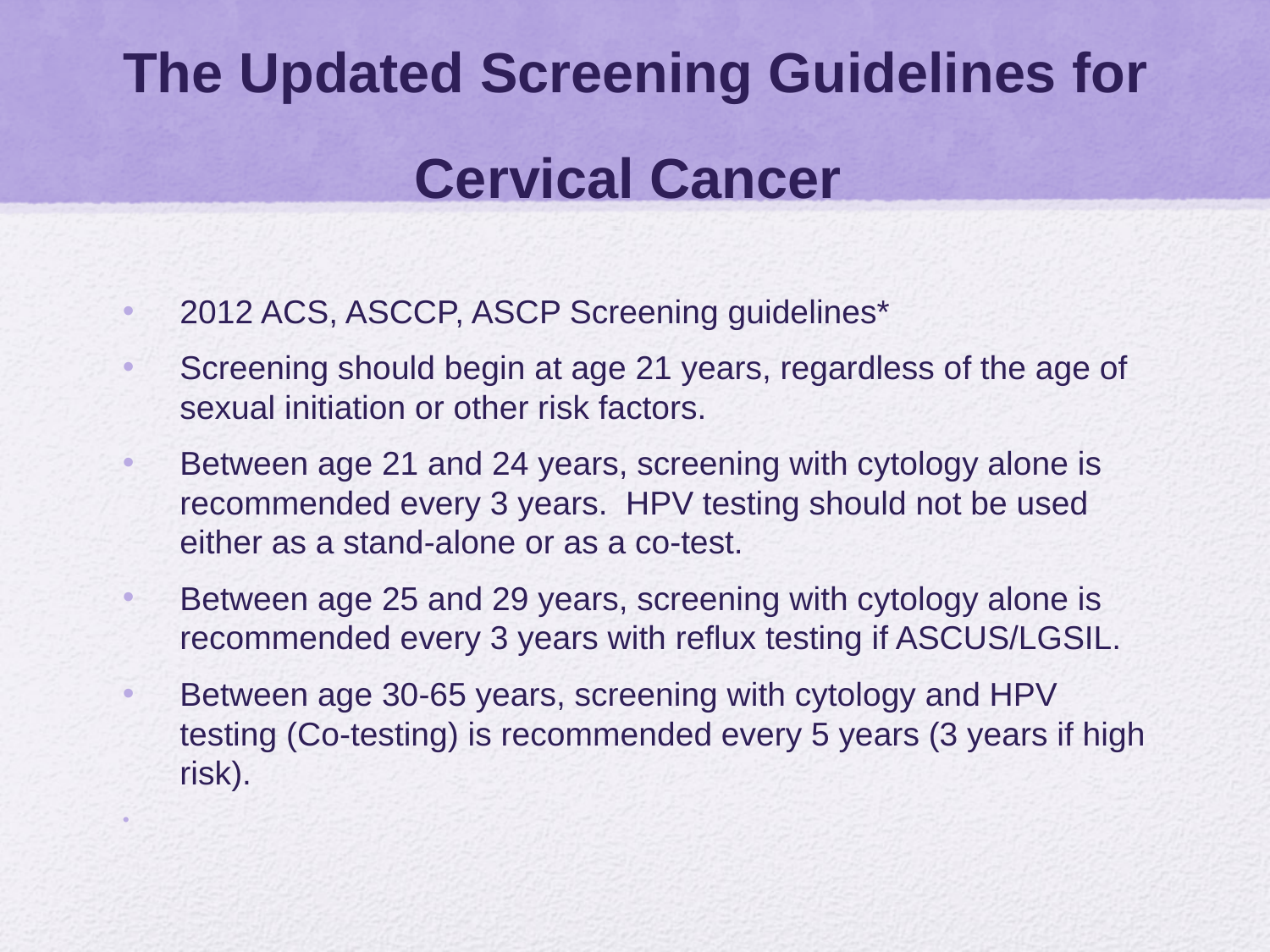

# The Updated Screening Guidelines for Cervical Cancer

2012 ACS, ASCCP, ASCP Screening guidelines*
Screening should begin at age 21 years, regardless of the age of sexual initiation or other risk factors.
Between age 21 and 24 years, screening with cytology alone is recommended every 3 years.  HPV testing should not be used either as a stand-alone or as a co-test.
Between age 25 and 29 years, screening with cytology alone is recommended every 3 years with reflux testing if ASCUS/LGSIL.
Between age 30-65 years, screening with cytology and HPV testing (Co-testing) is recommended every 5 years (3 years if high risk).